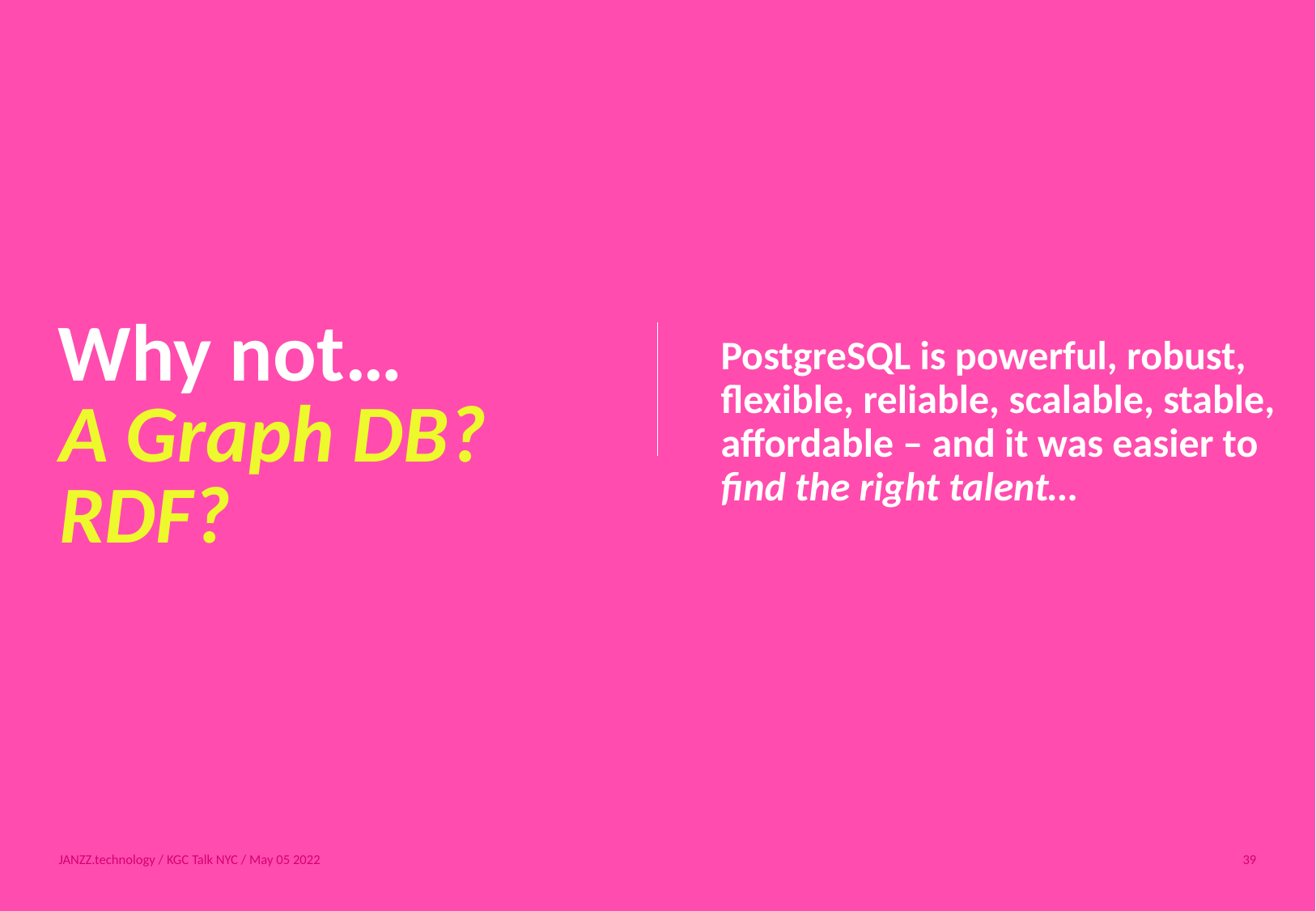

Why not…
PostgreSQL is powerful, robust, flexible, reliable, scalable, stable, affordable – and it was easier to find the right talent…
A Graph DB?
RDF?
JANZZ.technology / KGC Talk NYC / May 05 2022
39